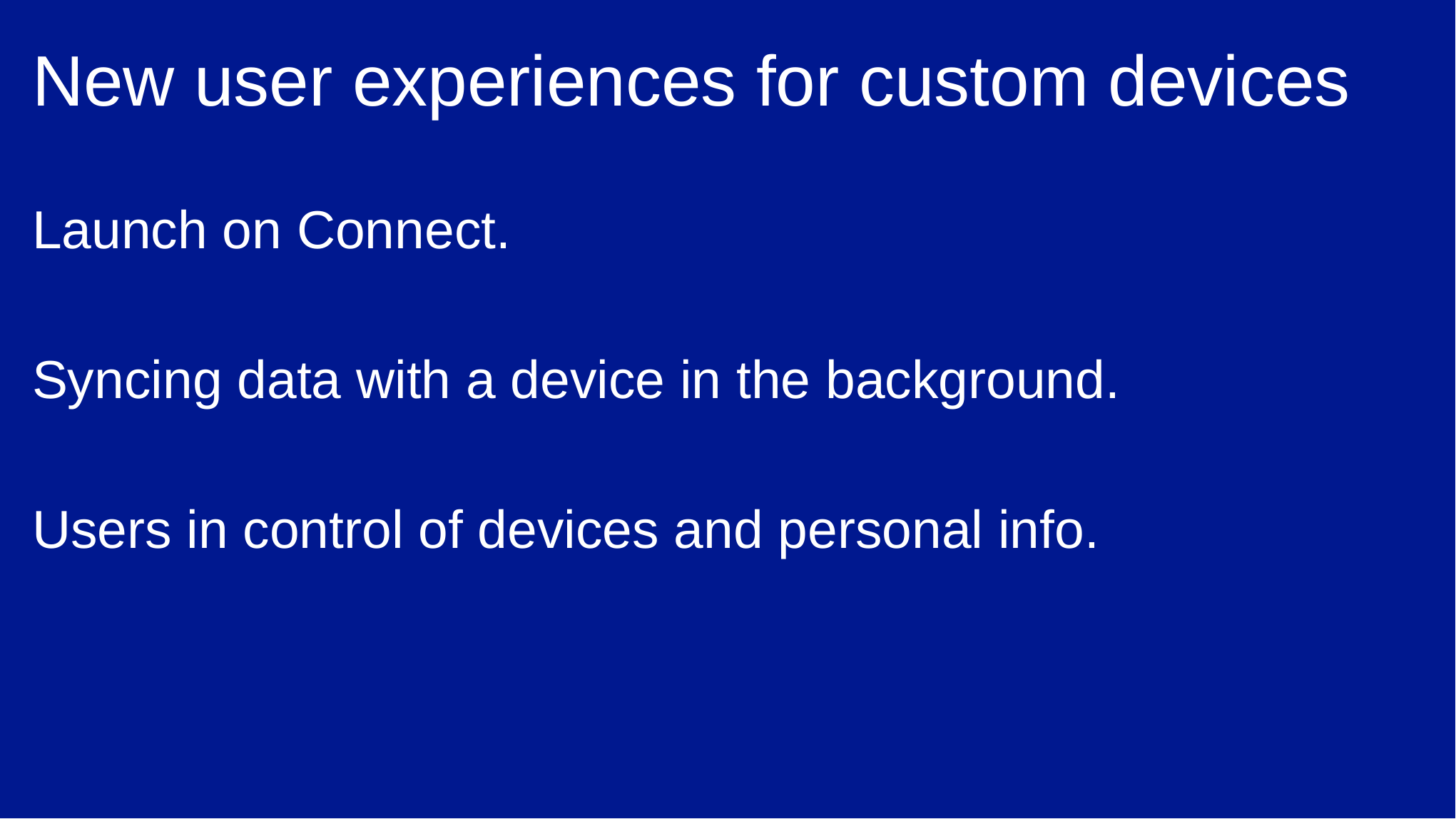

# New user experiences for custom devices
Launch on Connect.

Syncing data with a device in the background.

Users in control of devices and personal info.